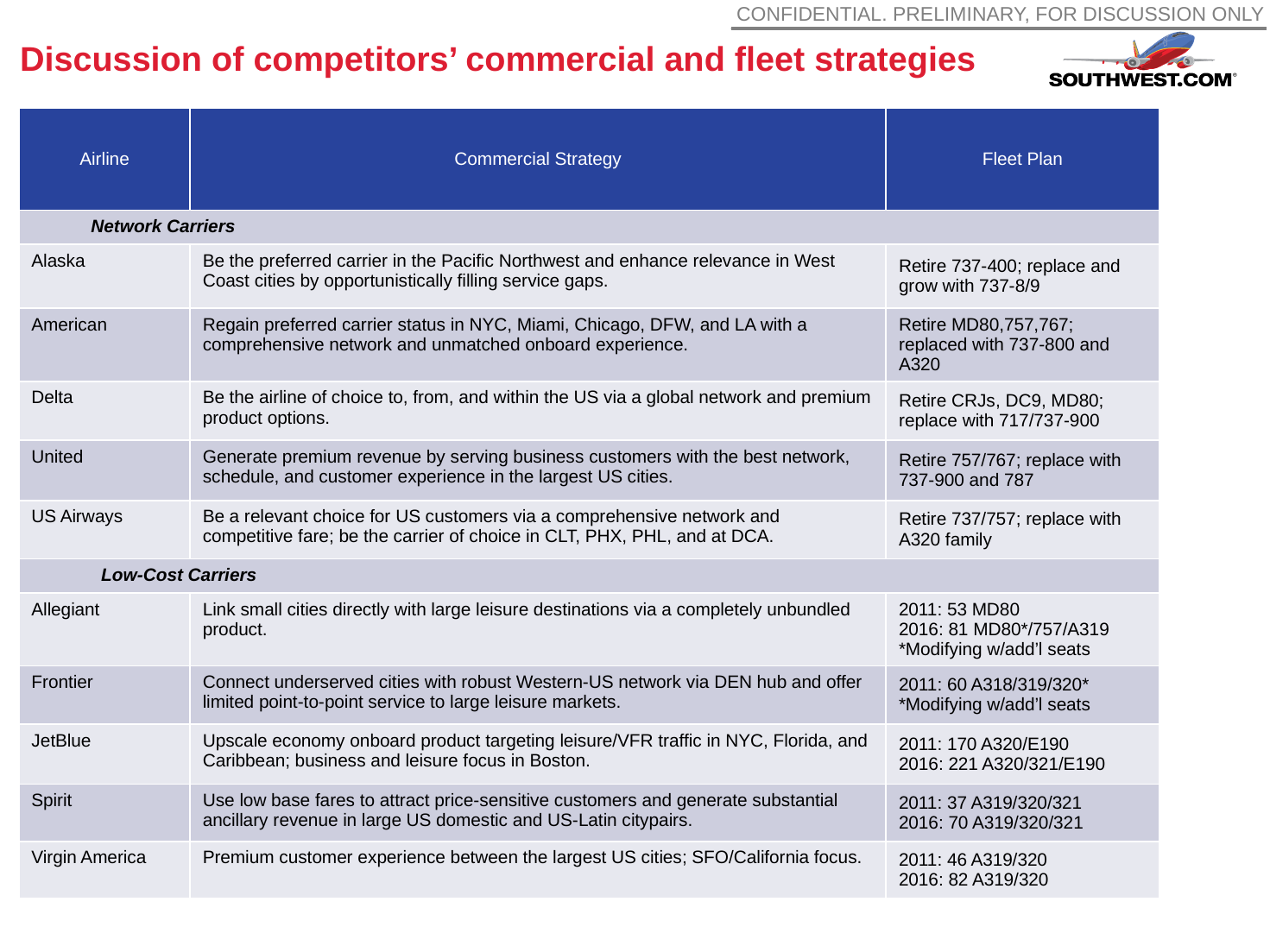

CONFIDENTIAL. PRELIMINARY, FOR DISCUSSION ONLY
# Discussion of competitors’ commercial and fleet strategies
| Airline | Commercial Strategy | Fleet Plan |
| --- | --- | --- |
| Network Carriers |  |  |
| Alaska | Be the preferred carrier in the Pacific Northwest and enhance relevance in West Coast cities by opportunistically filling service gaps. | Retire 737-400; replace and grow with 737-8/9 |
| American | Regain preferred carrier status in NYC, Miami, Chicago, DFW, and LA with a comprehensive network and unmatched onboard experience. | Retire MD80,757,767; replaced with 737-800 and A320 |
| Delta | Be the airline of choice to, from, and within the US via a global network and premium product options. | Retire CRJs, DC9, MD80; replace with 717/737-900 |
| United | Generate premium revenue by serving business customers with the best network, schedule, and customer experience in the largest US cities. | Retire 757/767; replace with 737-900 and 787 |
| US Airways | Be a relevant choice for US customers via a comprehensive network and competitive fare; be the carrier of choice in CLT, PHX, PHL, and at DCA. | Retire 737/757; replace with A320 family |
| Low-Cost Carriers |  |  |
| Allegiant | Link small cities directly with large leisure destinations via a completely unbundled product. | 2011: 53 MD80 2016: 81 MD80\*/757/A319 \*Modifying w/add’l seats |
| Frontier | Connect underserved cities with robust Western-US network via DEN hub and offer limited point-to-point service to large leisure markets. | 2011: 60 A318/319/320\* \*Modifying w/add’l seats |
| JetBlue | Upscale economy onboard product targeting leisure/VFR traffic in NYC, Florida, and Caribbean; business and leisure focus in Boston. | 2011: 170 A320/E190 2016: 221 A320/321/E190 |
| Spirit | Use low base fares to attract price-sensitive customers and generate substantial ancillary revenue in large US domestic and US-Latin citypairs. | 2011: 37 A319/320/321 2016: 70 A319/320/321 |
| Virgin America | Premium customer experience between the largest US cities; SFO/California focus. | 2011: 46 A319/320 2016: 82 A319/320 |